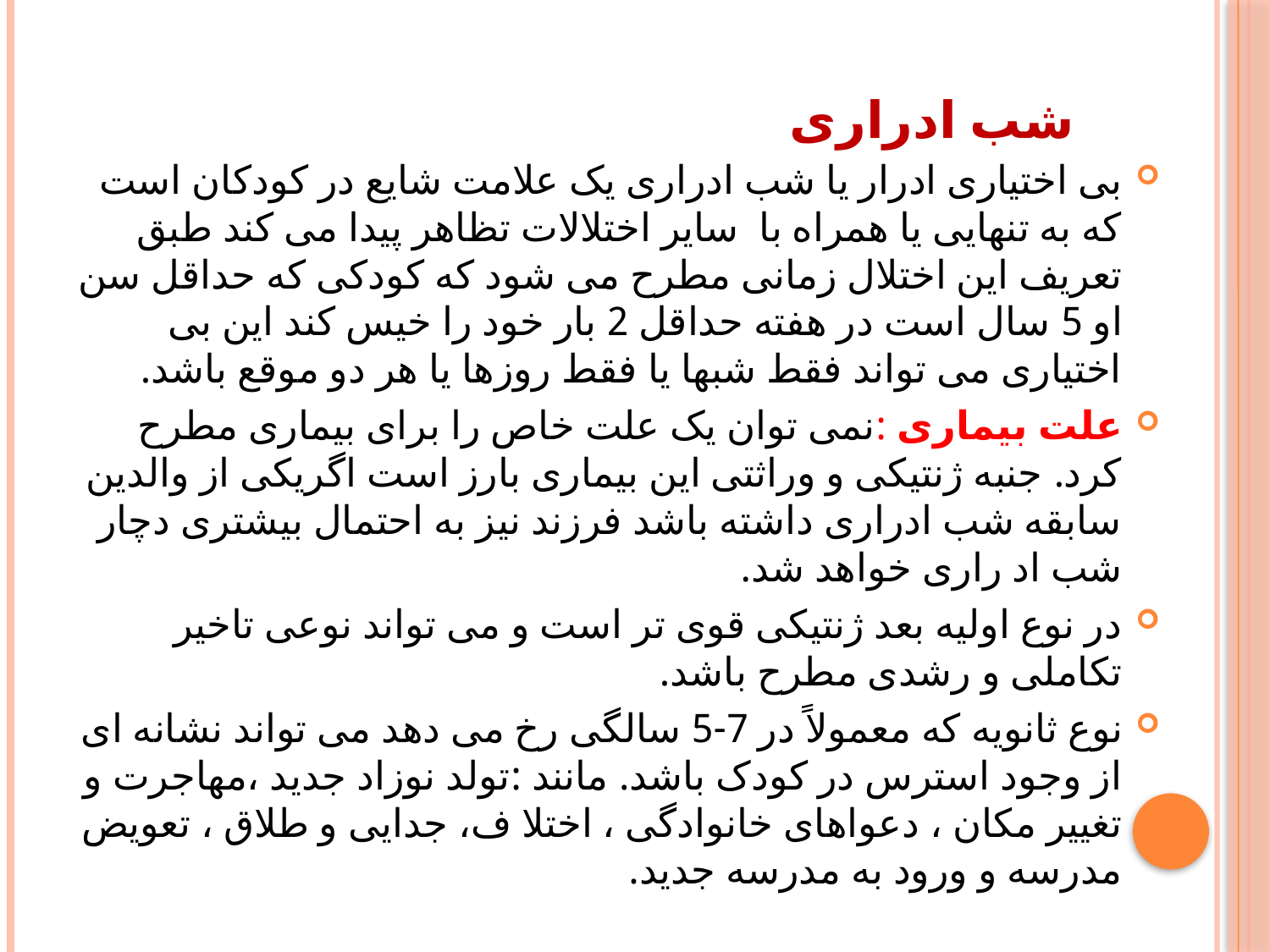

# شب ادراری
بی اختیاری ادرار یا شب ادراری یک علامت شایع در کودکان است که به تنهایی یا همراه با  سایر اختلالات تظاهر پیدا می کند طبق تعریف این اختلال زمانی مطرح می شود که کودکی که حداقل سن او 5 سال است در هفته حداقل 2 بار خود را خیس کند این بی اختیاری می تواند فقط شبها یا فقط روزها یا هر دو موقع باشد.
علت بیماری :نمی توان یک علت خاص را برای بیماری مطرح کرد. جنبه ژنتیکی و وراثتی این بیماری بارز است اگریکی از والدین سابقه شب ادراری داشته باشد فرزند نیز به احتمال بیشتری دچار شب اد راری خواهد شد.
در نوع اولیه بعد ژنتیکی قوی تر است و می تواند نوعی تاخیر تکاملی و رشدی مطرح باشد.
نوع ثانویه که معمولاً در 7-5 سالگی رخ می دهد می تواند نشانه ای از وجود استرس در کودک باشد. مانند :تولد نوزاد جدید ،مهاجرت و تغییر مکان ، دعواهای خانوادگی ، اختلا ف، جدایی و طلاق ، تعویض مدرسه و ورود به مدرسه جدید.